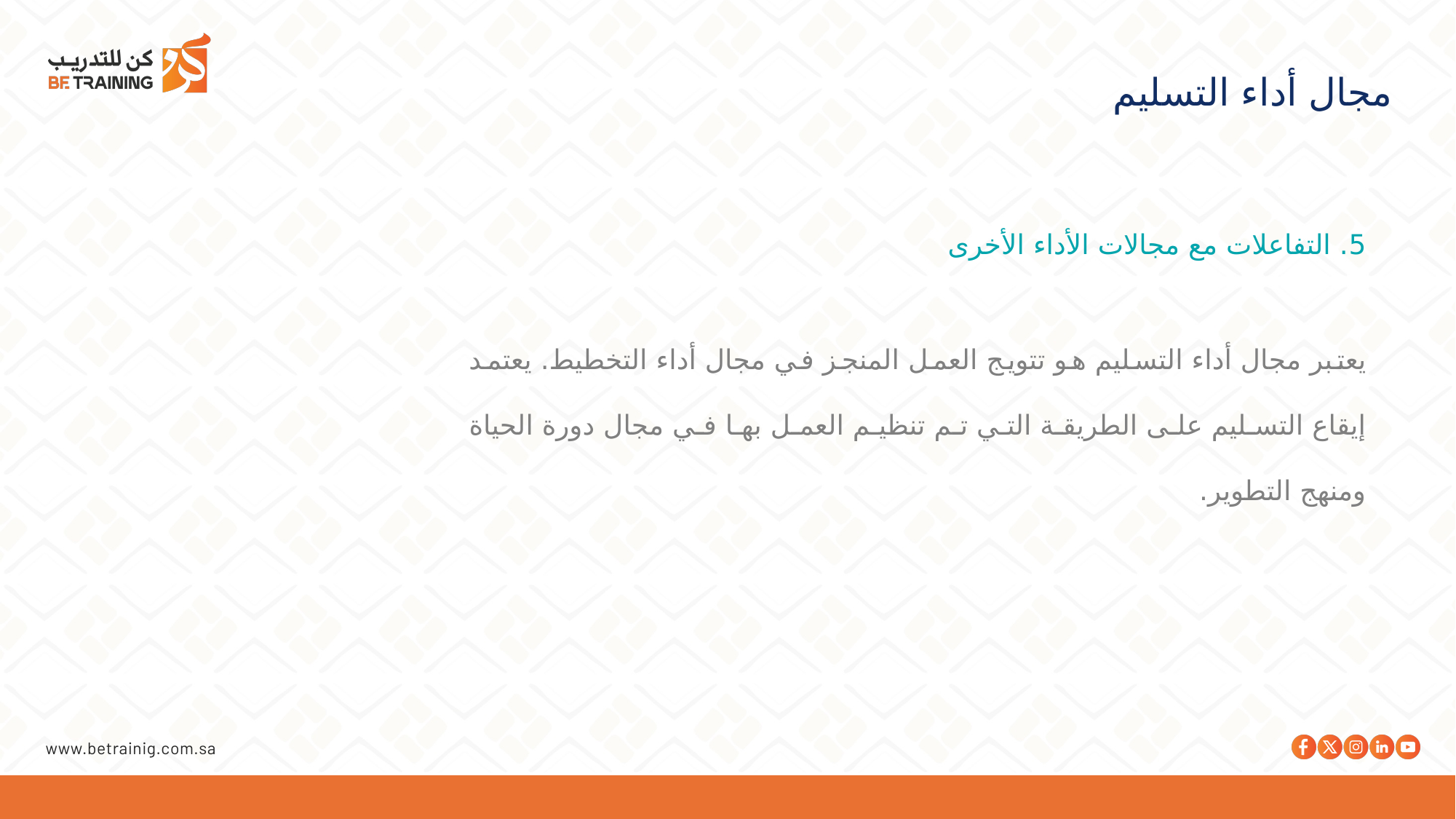

مجال أداء التسليم
5. التفاعلات مع مجالات الأداء الأخرى

يعتبر مجال أداء التسليم هو تتويج العمل المنجز في مجال أداء التخطيط. يعتمد إيقاع التسليم على الطريقة التي تم تنظيم العمل بها في مجال دورة الحياة ومنهج التطوير.